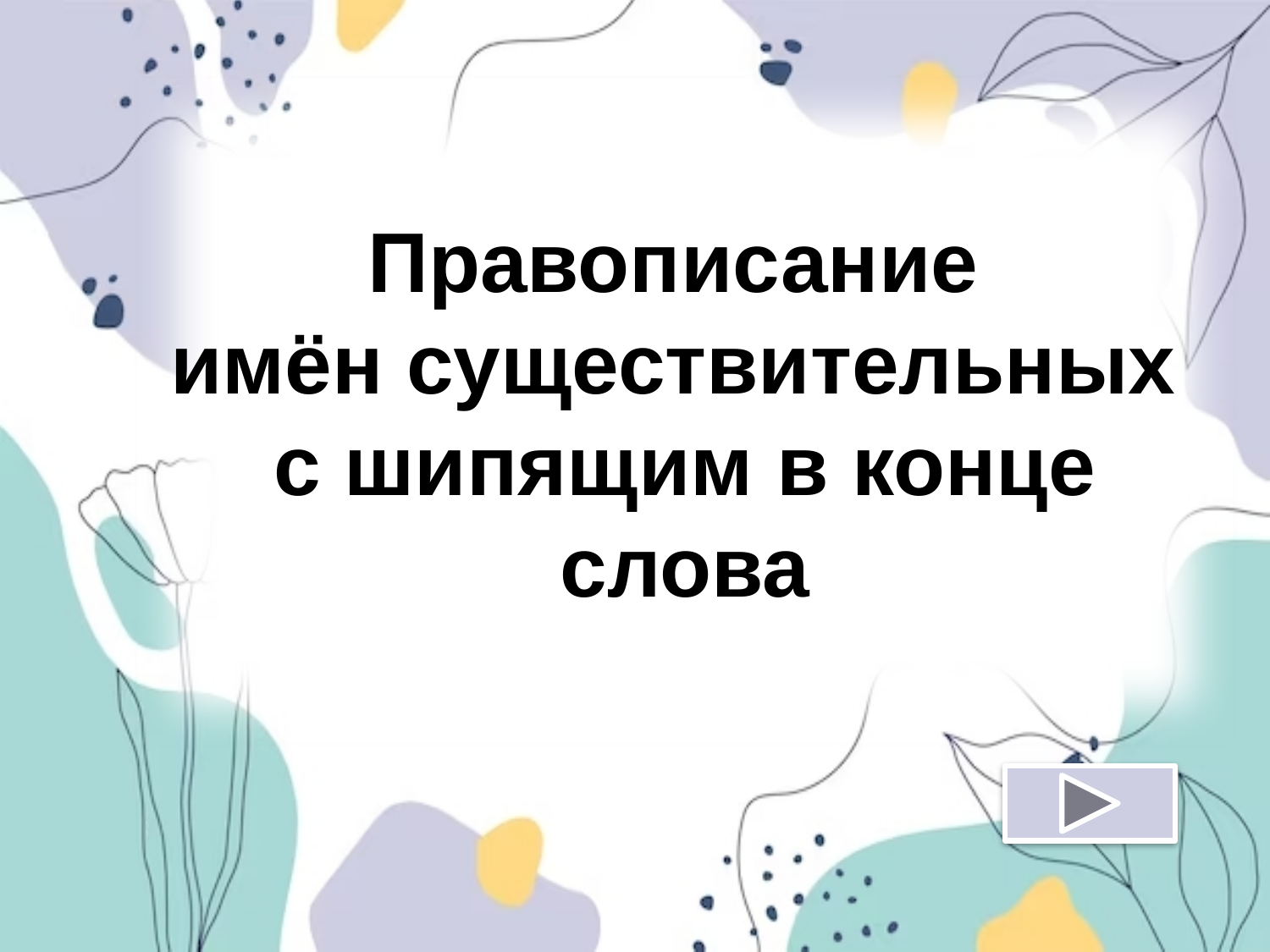

Правописание
имён существительных
с шипящим в конце слова